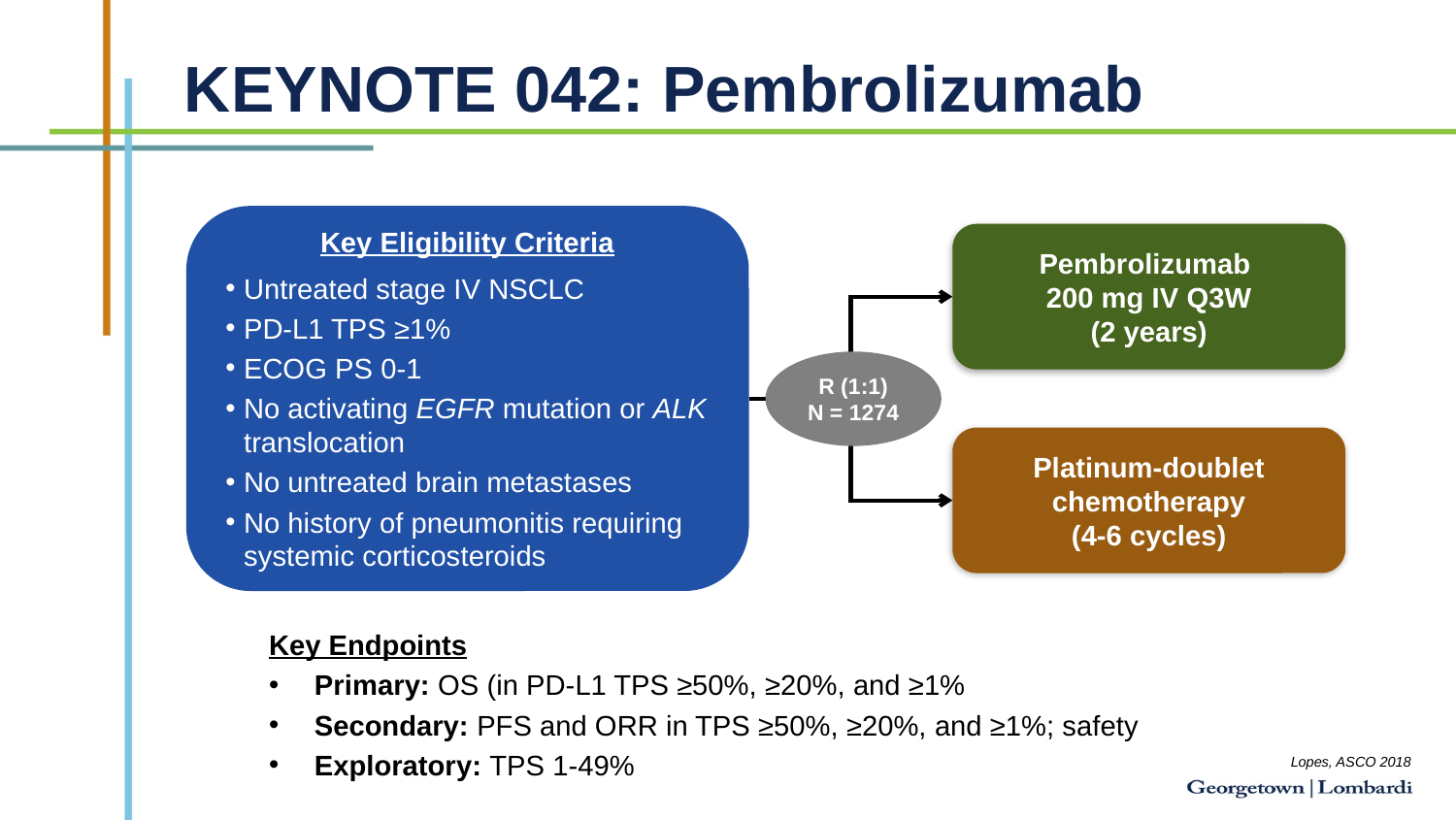

# KEYNOTE 042: Pembrolizumab
Key Eligibility Criteria
Untreated stage IV NSCLC
PD-L1 TPS ≥1%
ECOG PS 0-1
No activating EGFR mutation or ALK translocation
No untreated brain metastases
No history of pneumonitis requiring systemic corticosteroids
Pembrolizumab
200 mg IV Q3W
(2 years)
R (1:1)
N = 1274
Platinum-doublet chemotherapy
(4-6 cycles)
Key Endpoints
Primary: OS (in PD-L1 TPS ≥50%, ≥20%, and ≥1%
Secondary: PFS and ORR in TPS ≥50%, ≥20%, and ≥1%; safety
Exploratory: TPS 1-49%
Lopes, ASCO 2018